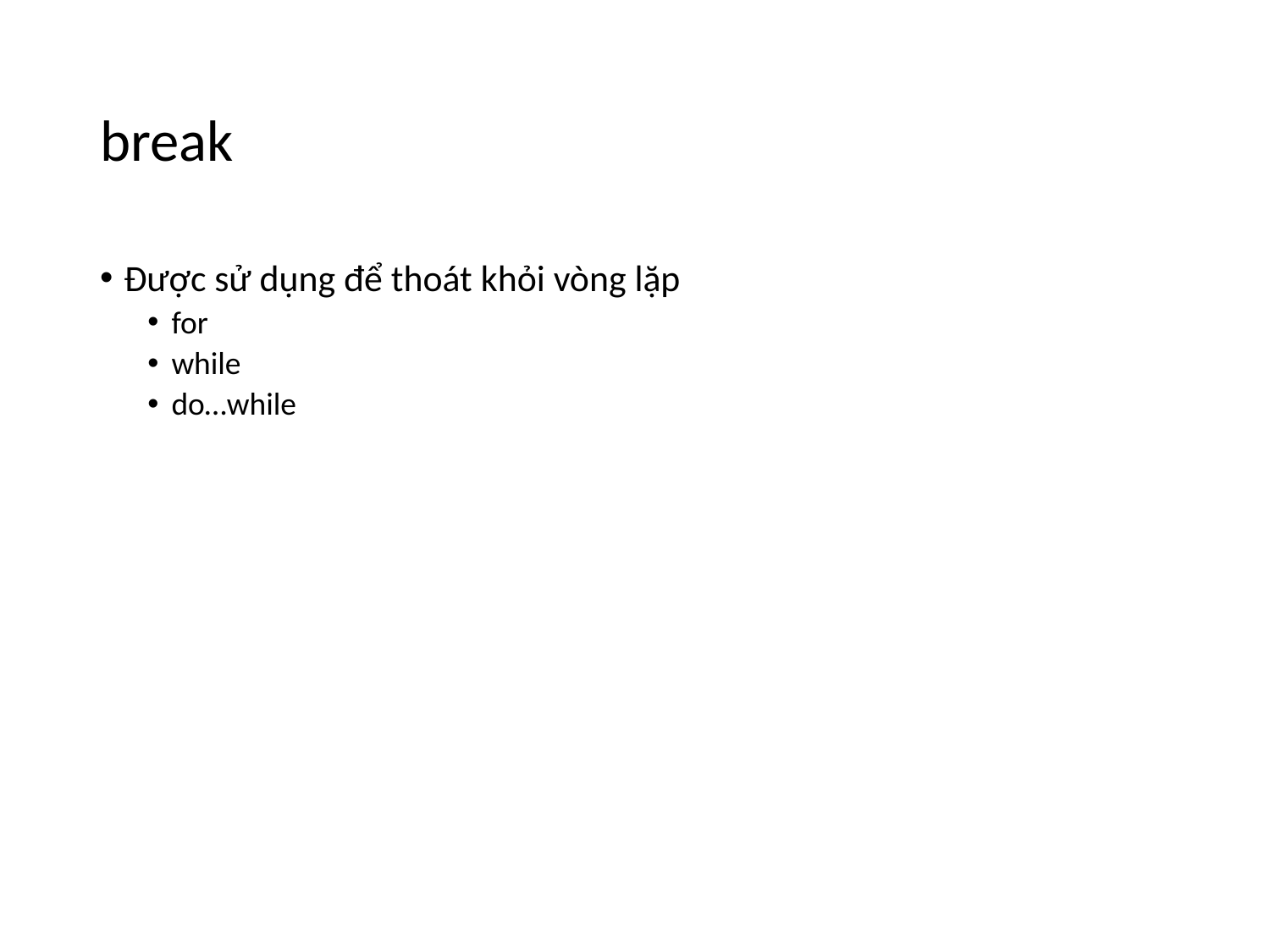

# break
Được sử dụng để thoát khỏi vòng lặp
for
while
do…while